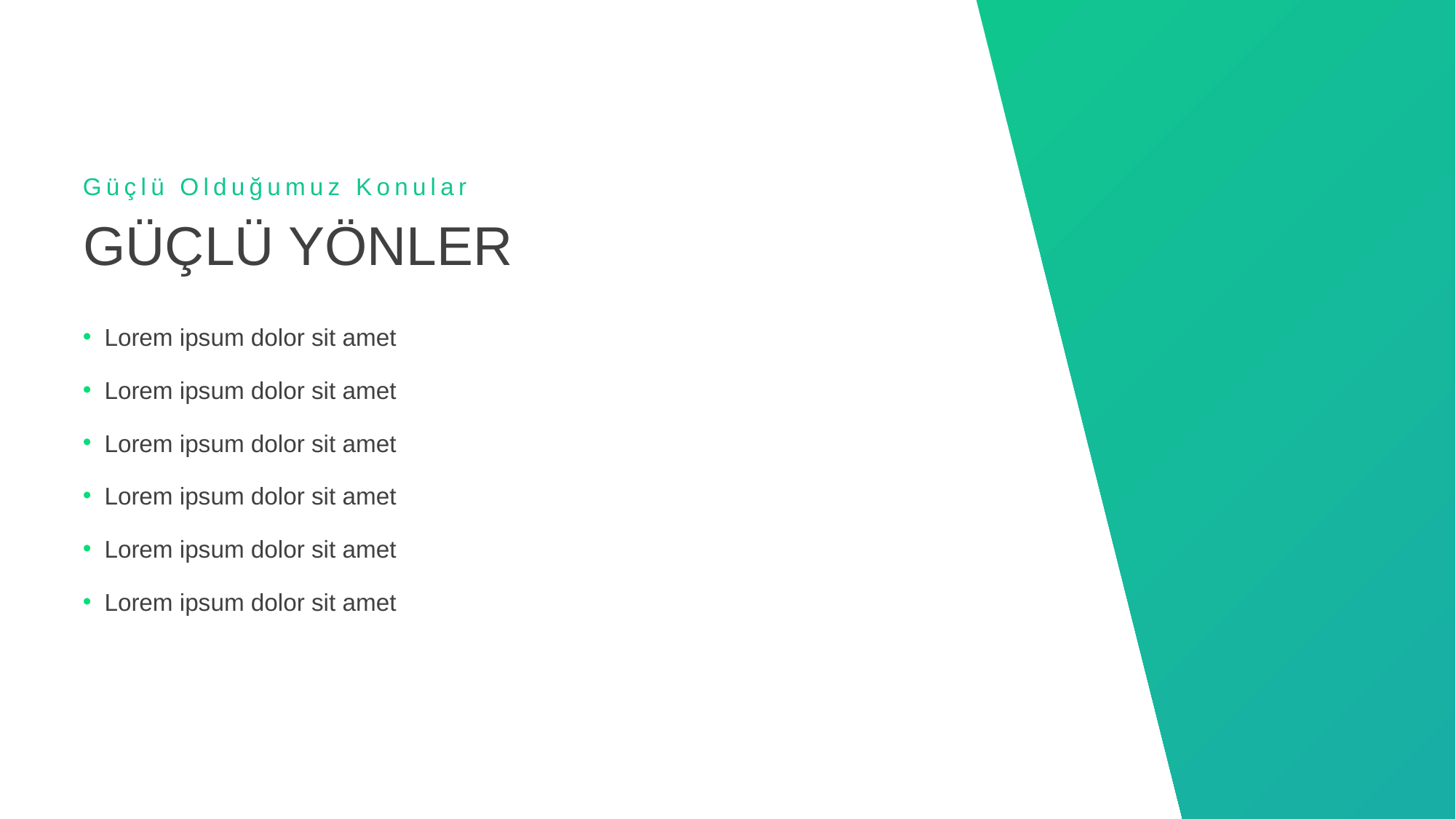

Güçlü Olduğumuz Konular
GÜÇLÜ YÖNLER

Lorem ipsum dolor sit amet
Lorem ipsum dolor sit amet
Lorem ipsum dolor sit amet
Lorem ipsum dolor sit amet
Lorem ipsum dolor sit amet
Lorem ipsum dolor sit amet